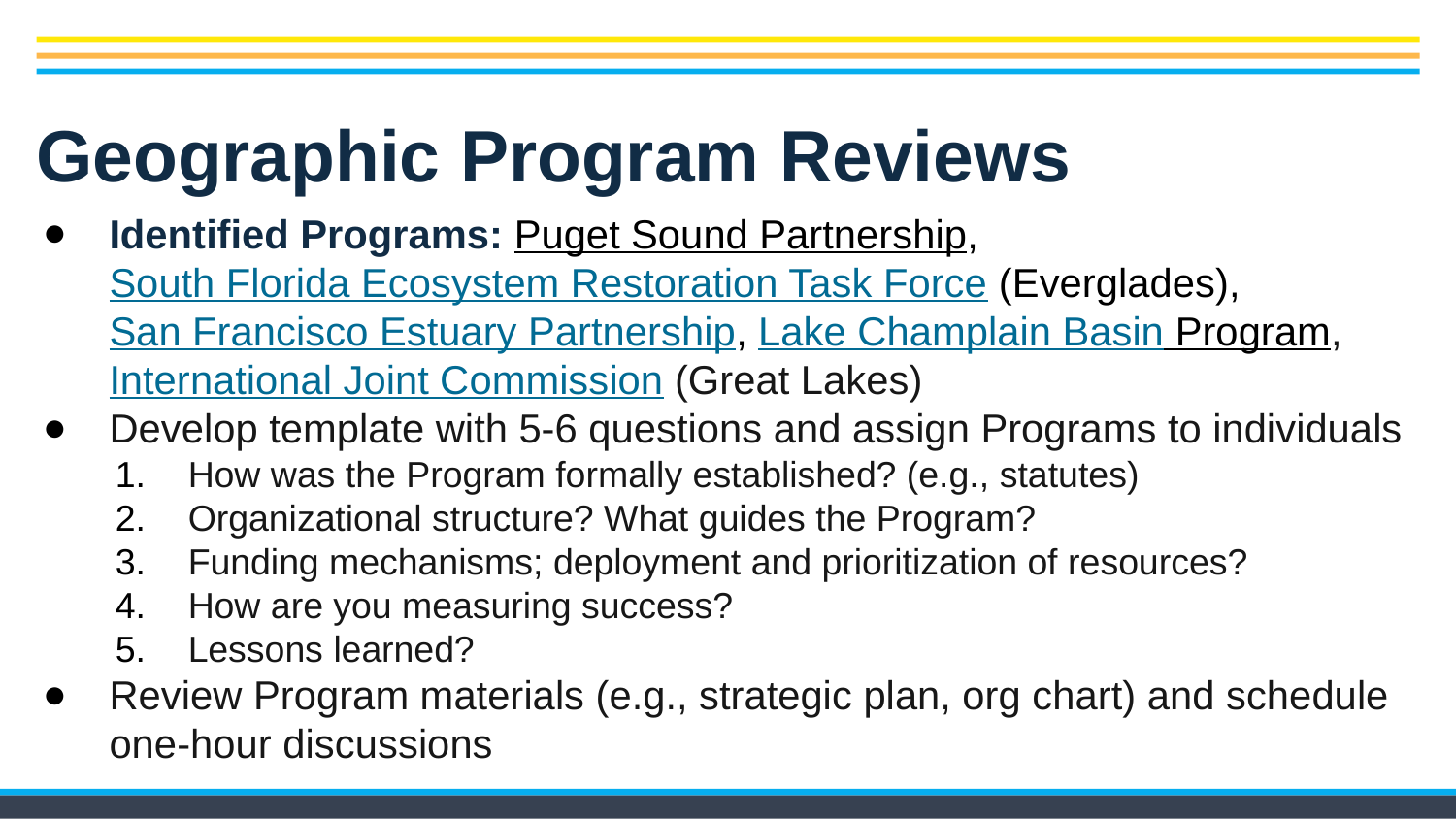

# Geographic Program Reviews
Identified Programs: Puget Sound Partnership, South Florida Ecosystem Restoration Task Force (Everglades), San Francisco Estuary Partnership, Lake Champlain Basin Program, International Joint Commission (Great Lakes)
Develop template with 5-6 questions and assign Programs to individuals
How was the Program formally established? (e.g., statutes)
Organizational structure? What guides the Program?
Funding mechanisms; deployment and prioritization of resources?
How are you measuring success?
Lessons learned?
Review Program materials (e.g., strategic plan, org chart) and schedule one-hour discussions